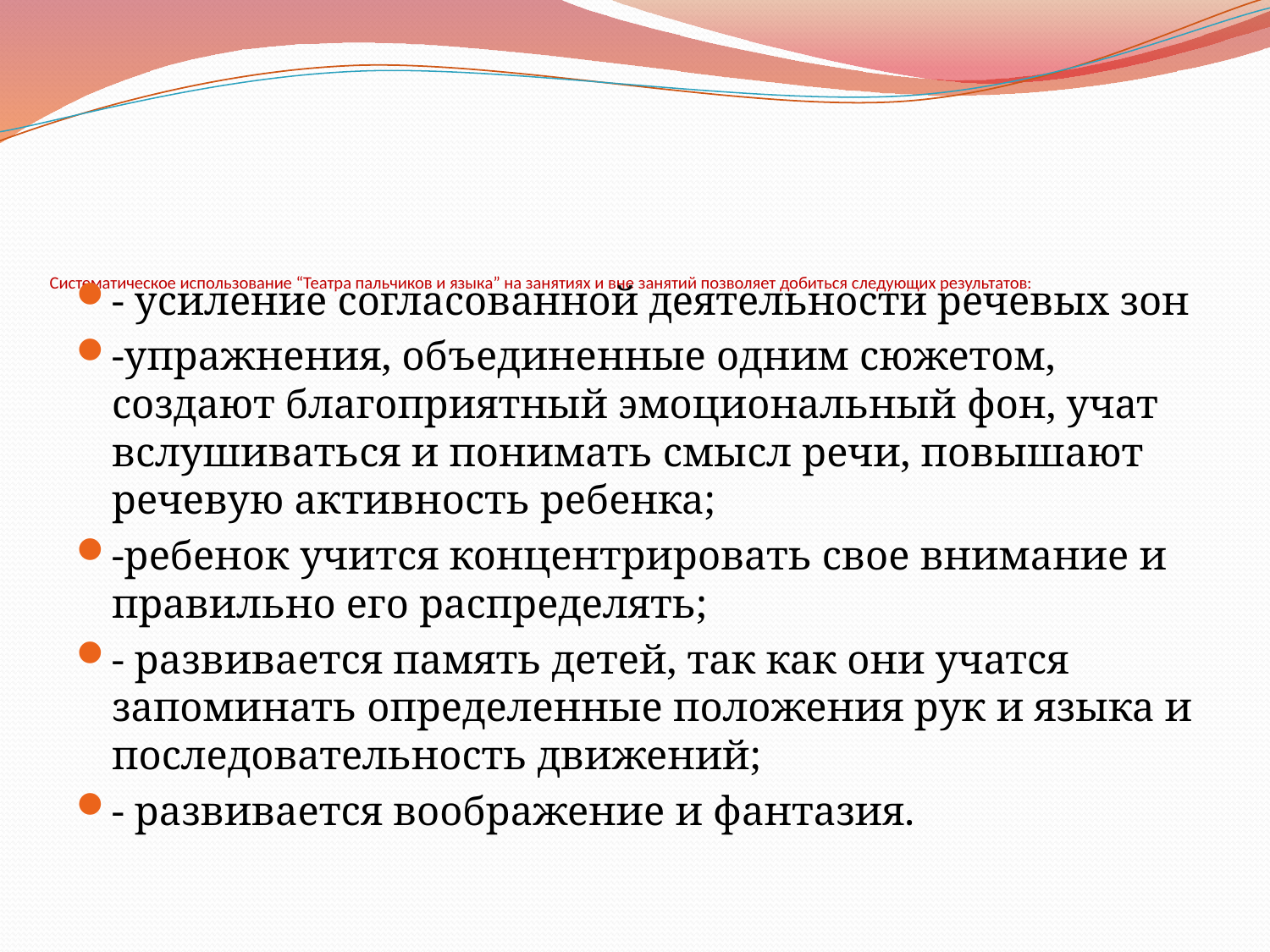

# Систематическое использование “Театра пальчиков и языка” на занятиях и вне занятий позволяет добиться следующих результатов:
- усиление согласованной деятельности речевых зон
-упражнения, объединенные одним сюжетом, создают благоприятный эмоциональный фон, учат вслушиваться и понимать смысл речи, повышают речевую активность ребенка;
-ребенок учится концентрировать свое внимание и правильно его распределять;
- развивается память детей, так как они учатся запоминать определенные положения рук и языка и последовательность движений;
- развивается воображение и фантазия.